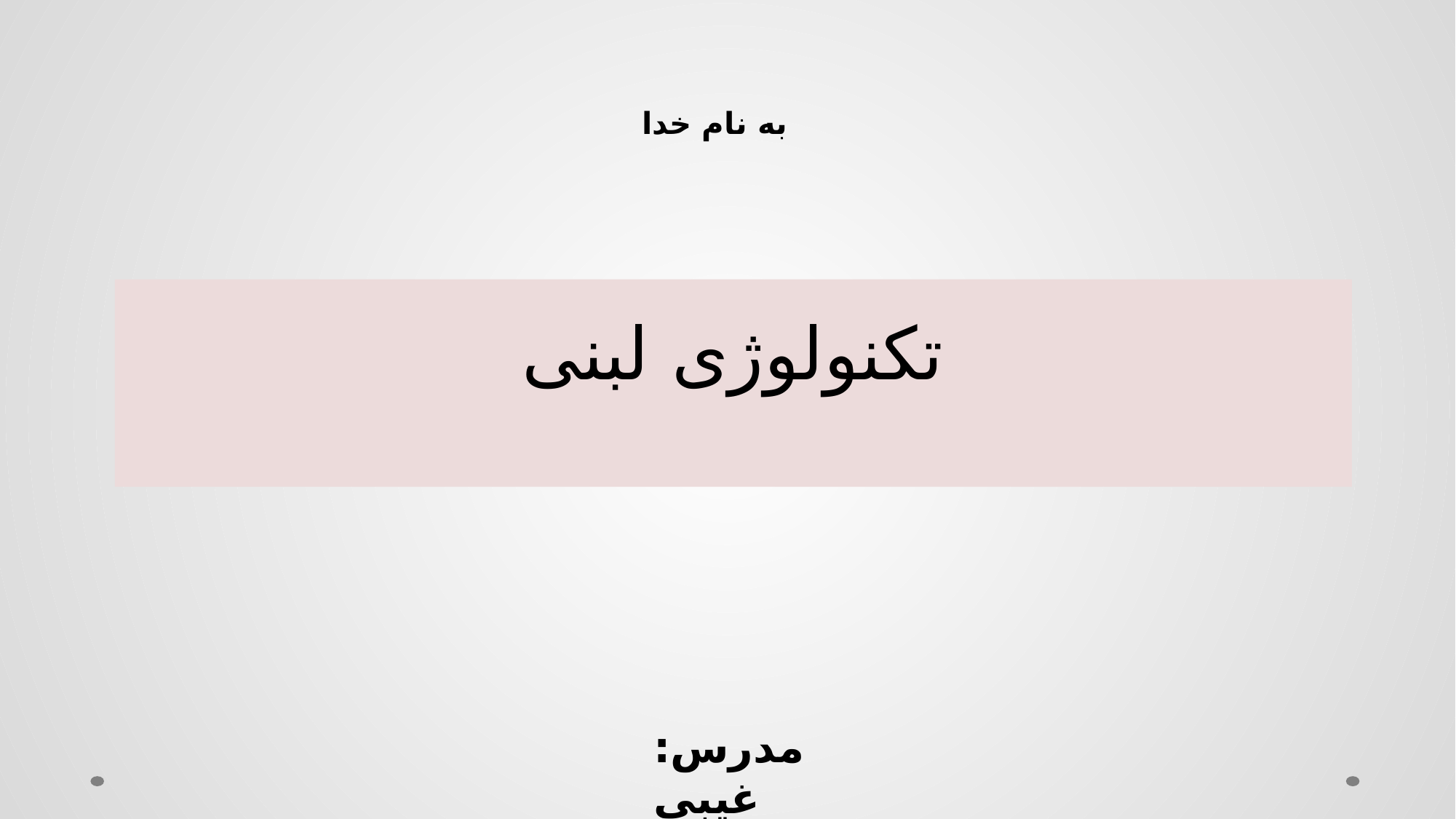

به نام خدا
# تکنولوژی لبنی
مدرس: غیبی